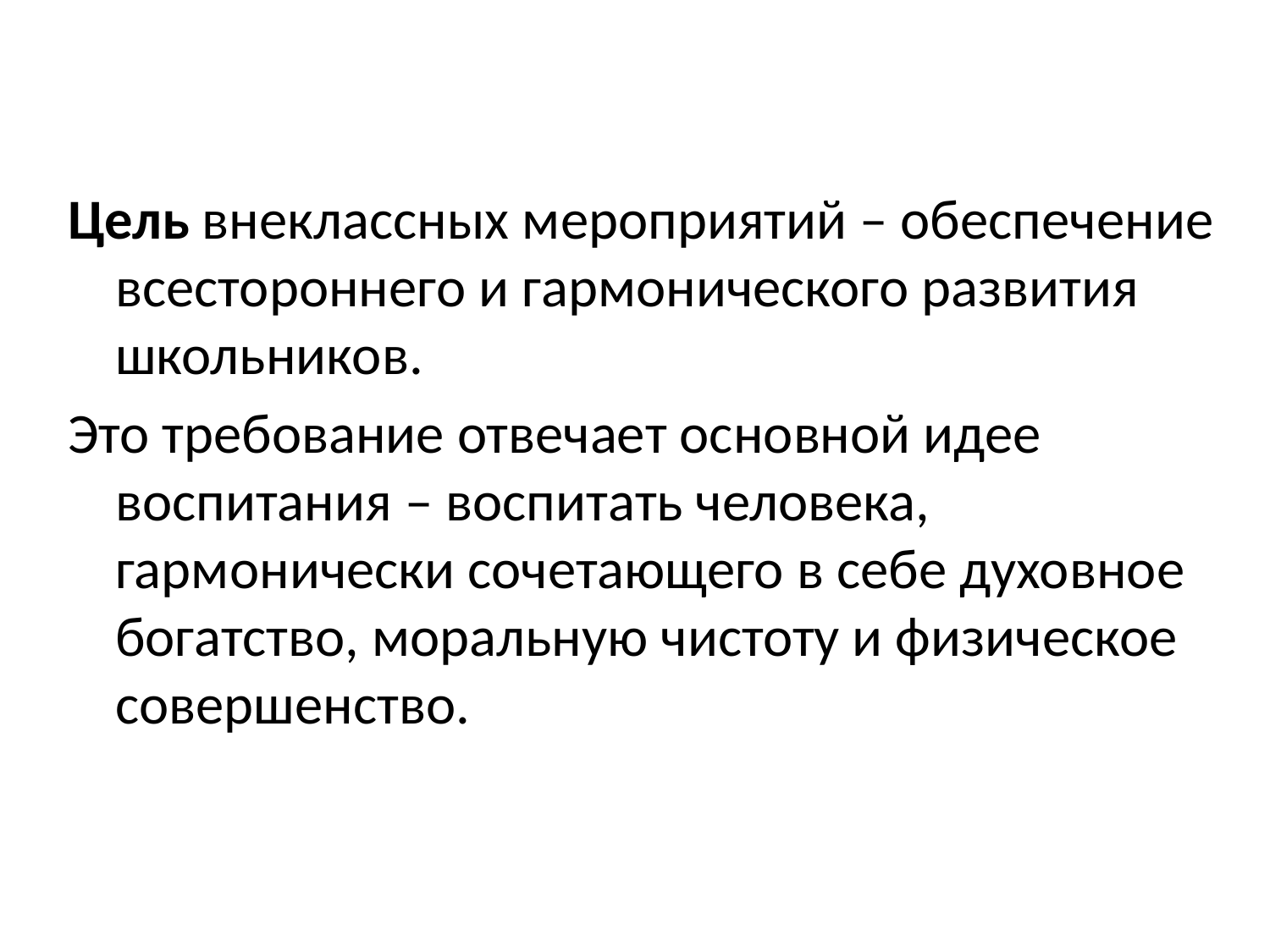

Цель внеклассных мероприятий – обеспечение всестороннего и гармонического развития школьников.
Это требование отвечает основной идее воспитания – воспитать человека, гармонически сочетающего в себе духовное богатство, моральную чистоту и физическое совершенство.